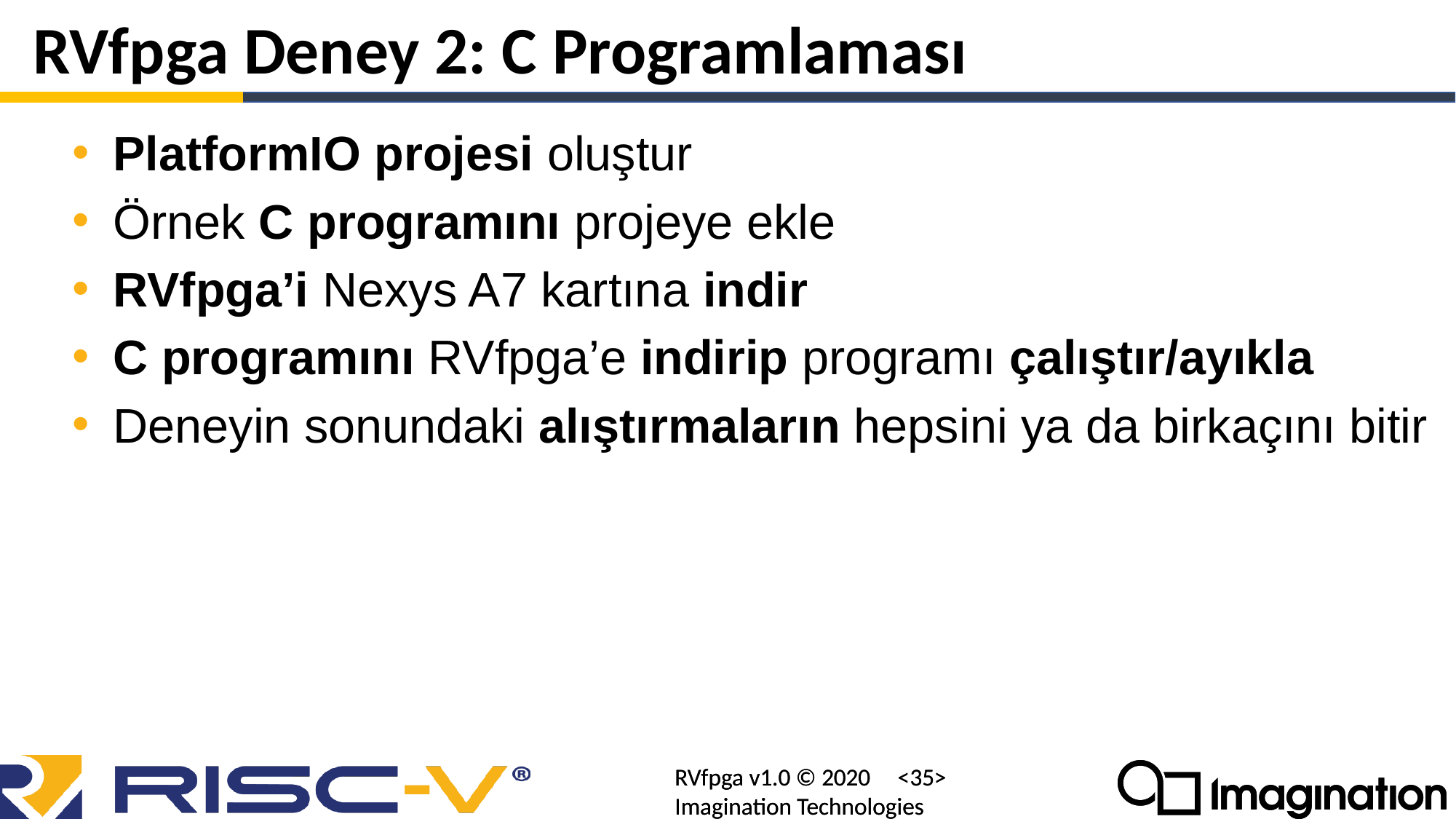

# RVfpga Deney 2: C Programlaması
PlatformIO projesi oluştur
Örnek C programını projeye ekle
RVfpga’i Nexys A7 kartına indir
C programını RVfpga’e indirip programı çalıştır/ayıkla
Deneyin sonundaki alıştırmaların hepsini ya da birkaçını bitir